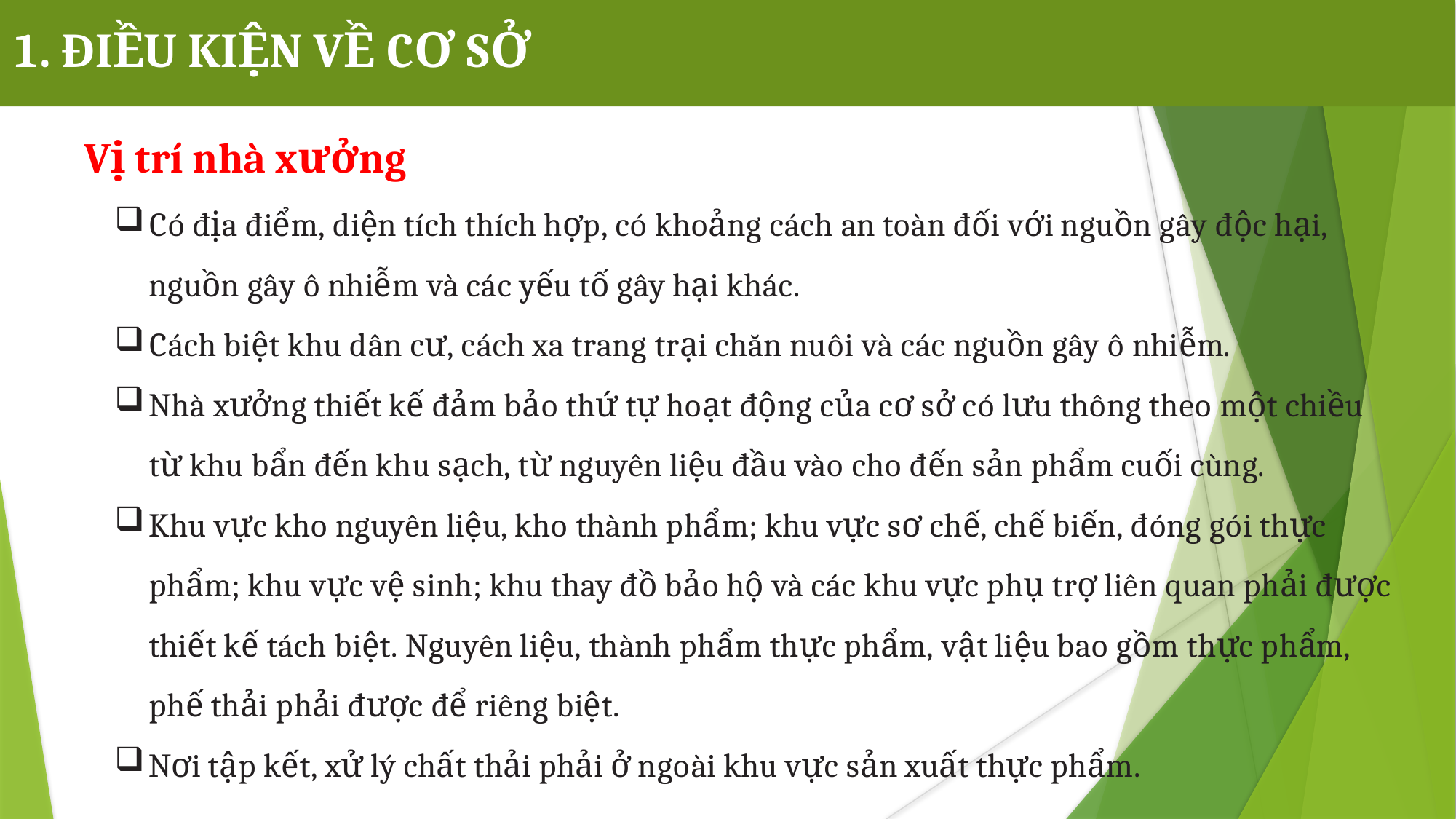

1. ĐIỀU KIỆN VỀ CƠ SỞ
Vị trí nhà xưởng
Có địa điểm, diện tích thích hợp, có khoảng cách an toàn đối với nguồn gây độc hại, nguồn gây ô nhiễm và các yếu tố gây hại khác.
Cách biệt khu dân cư, cách xa trang trại chăn nuôi và các nguồn gây ô nhiễm.
Nhà xưởng thiết kế đảm bảo thứ tự hoạt động của cơ sở có lưu thông theo một chiều từ khu bẩn đến khu sạch, từ nguyên liệu đầu vào cho đến sản phẩm cuối cùng.
Khu vực kho nguyên liệu, kho thành phẩm; khu vực sơ chế, chế biến, đóng gói thực phẩm; khu vực vệ sinh; khu thay đồ bảo hộ và các khu vực phụ trợ liên quan phải được thiết kế tách biệt. Nguyên liệu, thành phẩm thực phẩm, vật liệu bao gồm thực phẩm, phế thải phải được để riêng biệt.
Nơi tập kết, xử lý chất thải phải ở ngoài khu vực sản xuất thực phẩm.